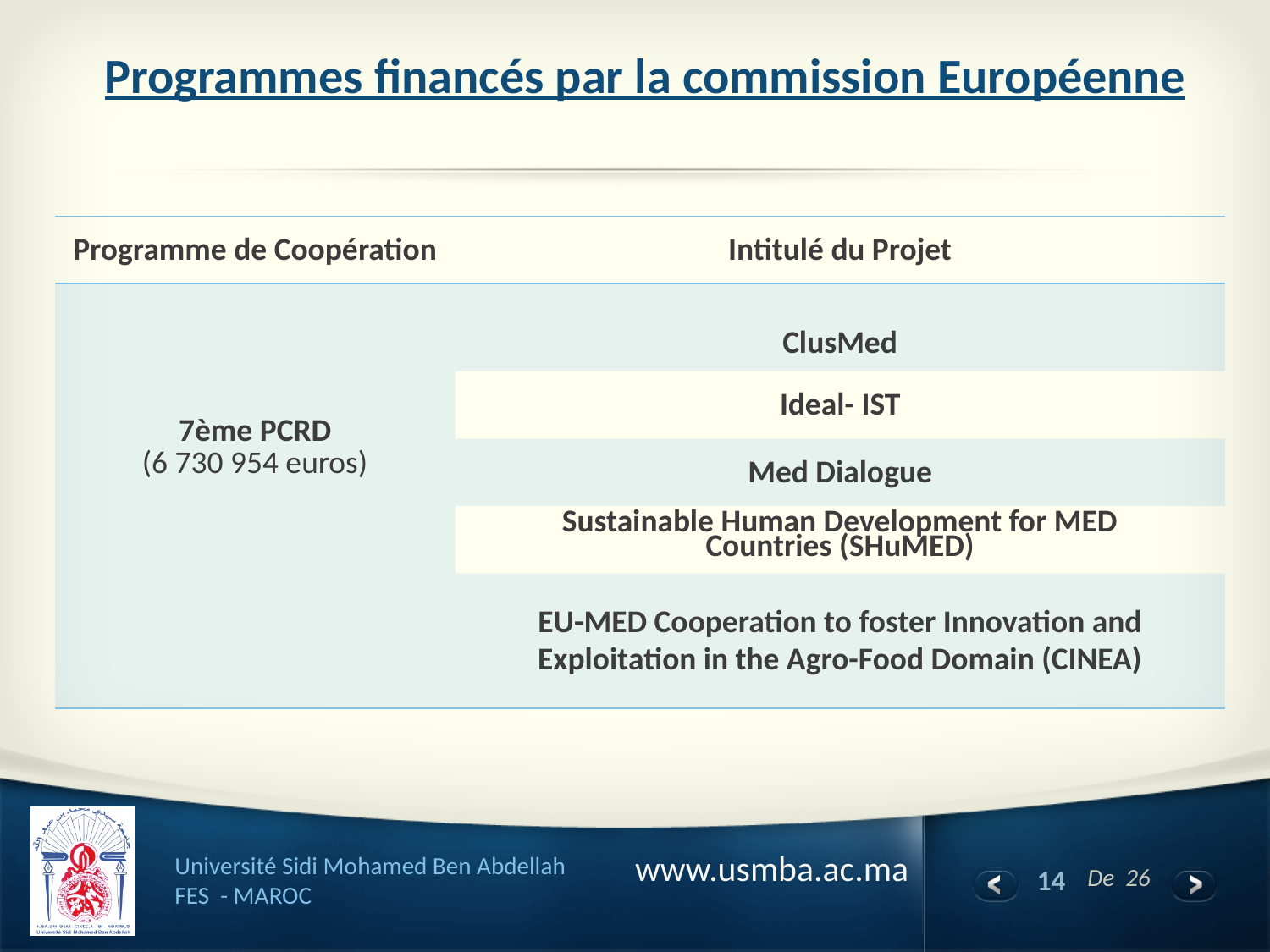

# Programmes financés par la commission Européenne
| Programme de Coopération | Intitulé du Projet |
| --- | --- |
| 7ème PCRD (6 730 954 euros) | ClusMed |
|  | Ideal- IST |
|  | Med Dialogue |
|  | Sustainable Human Development for MED Countries (SHuMED) |
|  | EU-MED Cooperation to foster Innovation and Exploitation in the Agro-Food Domain (CINEA) |